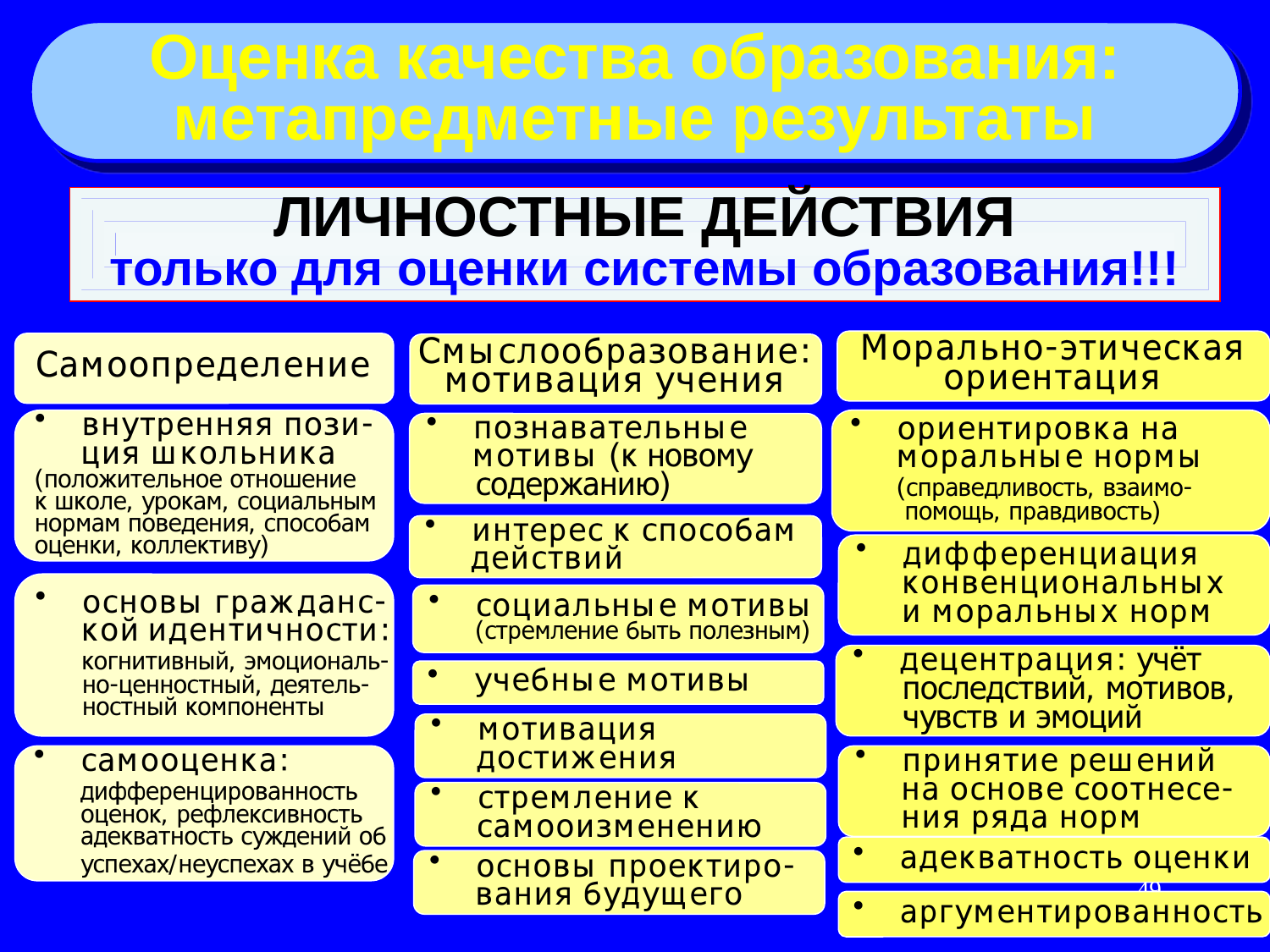

Оценка качества образования:
метапредметные результаты
ЛИЧНОСТНЫЕ ДЕЙСТВИЯ
только для оценки системы образования!!!
Морально-этическая
ориентация
Самоопределение
Смыслообразование:
мотивация учения
внутренняя пози-
     ция школьника
(положительное отношение
к школе, урокам, социальным
нормам поведения, способам
оценки, коллективу)
ориентировка на
     моральные нормы
     (справедливость, взаимо-
       помощь, правдивость)
познавательные
     мотивы (к новому
     содержанию)
интерес к способам
     действий
дифференциация
     конвенциональных
     и моральных норм
основы гражданс-
     кой идентичности:
     когнитивный, эмоциональ-
      но-ценностный, деятель-
      ностный компоненты
социальные мотивы
      (стремление быть полезным)
децентрация: учёт
     последствий, мотивов,
     чувств и эмоций
учебные мотивы
мотивация
     достижения
самооценка:
     дифференцированность
      оценок, рефлексивность
      адекватность суждений об
      успехах/неуспехах в учёбе
принятие решений
     на основе соотнесе-
     ния ряда норм
стремление к
     самооизменению
адекватность оценки
основы проектиро-
     вания будущего
49
аргументированность